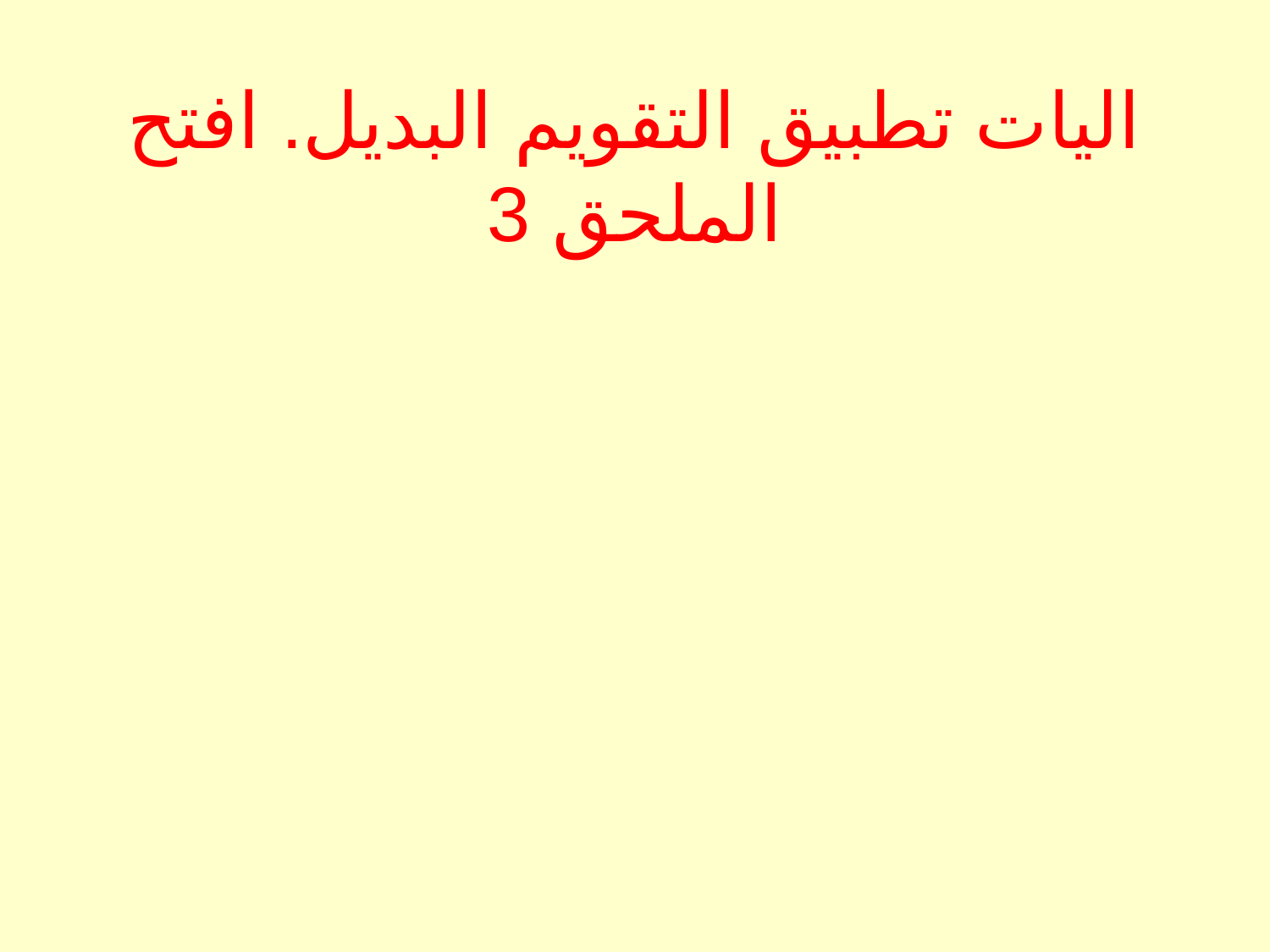

# اليات تطبيق التقويم البديل. افتح الملحق 3